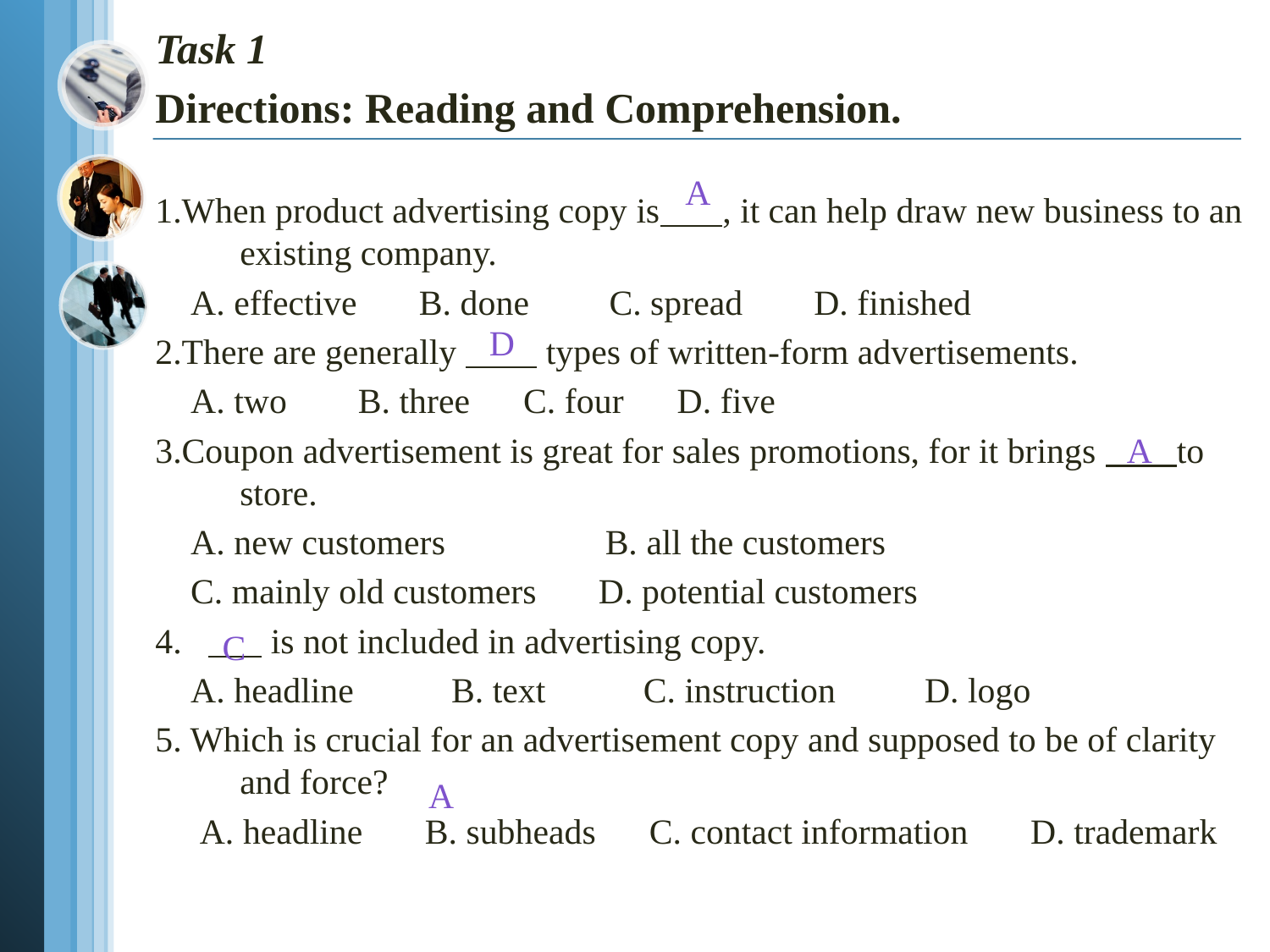

Task 1
Directions: Reading and Comprehension.

1.When product advertising copy is       , it can help draw new business to an existing company.
    A. effective       B. done         C. spread        D. finished
2.There are generally          types of written-form advertisements.
    A. two        B. three      C. four      D. five
3.Coupon advertisement is great for sales promotions, for it brings         to store.
    A. new customers                  B. all the customers
    C. mainly old customers       D. potential customers
4.          is not included in advertising copy.
    A. headline           B. text           C. instruction          D. logo
5. Which is crucial for an advertisement copy and supposed to be of clarity and force?
     A. headline       B. subheads      C. contact information       D. trademark
A
D
A
C
A